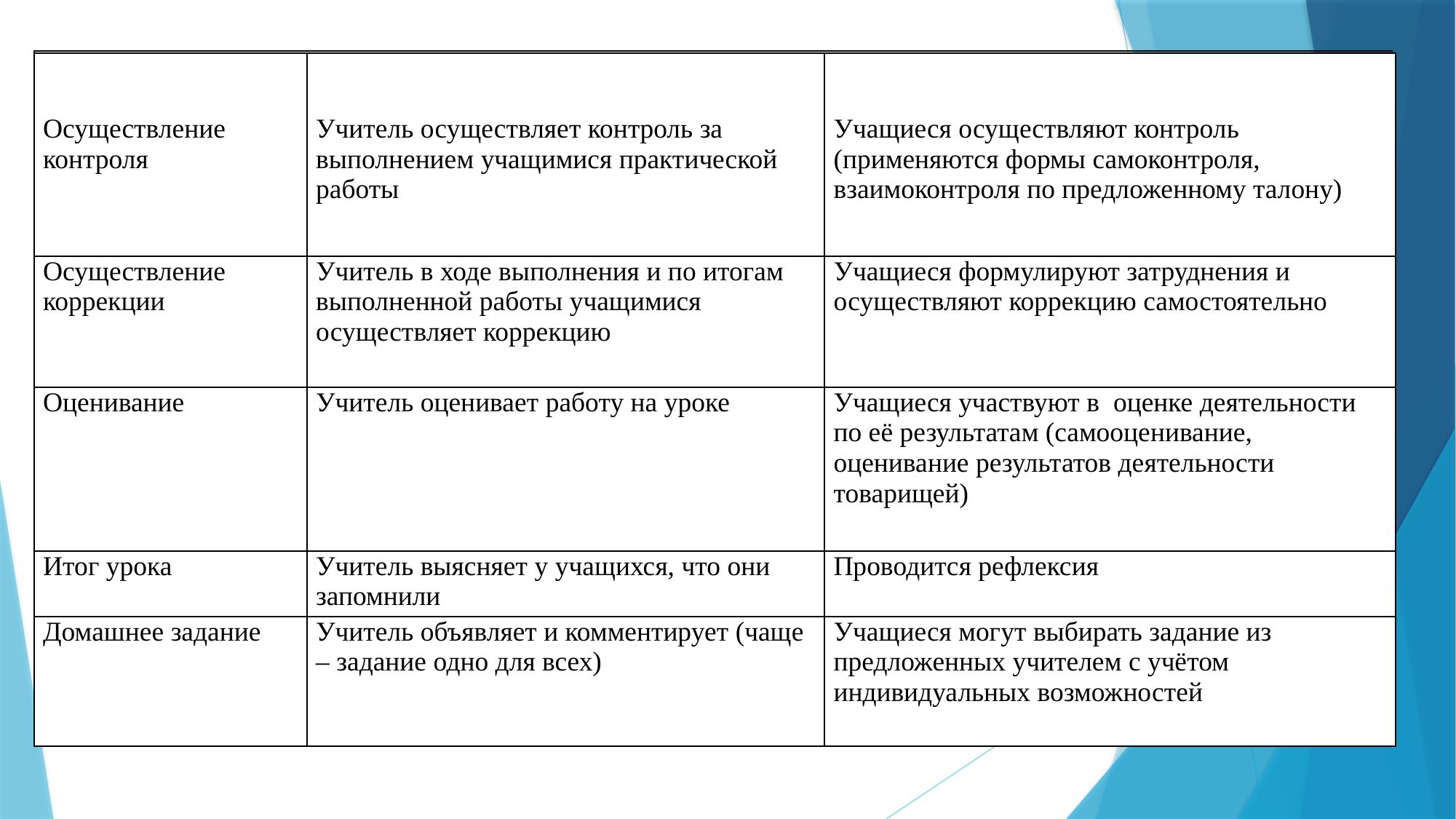

| Элементы сравнения Традиционный урок Урок в режиме деятельностного подхода |
| --- |
| Осуществление контроля | Учитель осуществляет контроль за выполнением учащимися практической работы | Учащиеся осуществляют контроль (применяются формы самоконтроля, взаимоконтроля по предложенному талону) |
| --- | --- | --- |
| Осуществление коррекции | Учитель в ходе выполнения и по итогам выполненной работы учащимися осуществляет коррекцию | Учащиеся формулируют затруднения и осуществляют коррекцию самостоятельно |
| Оценивание | Учитель оценивает работу на уроке | Учащиеся участвуют в оценке деятельности по её результатам (самооценивание, оценивание результатов деятельности товарищей) |
| Итог урока | Учитель выясняет у учащихся, что они запомнили | Проводится рефлексия |
| Домашнее задание | Учитель объявляет и комментирует (чаще – задание одно для всех) | Учащиеся могут выбирать задание из предложенных учителем с учётом индивидуальных возможностей |
| Осуществление контроля | Учитель осуществляет контроль за выполнением учащимися практической работы | Учащиеся осуществляют контроль (применяются формы самоконтроля, взаимоконтроля по предложенному талону) |
| --- | --- | --- |
| Осуществление коррекции | Учитель в ходе выполнения и по итогам выполненной работы учащимися осуществляет коррекцию | Учащиеся формулируют затруднения и осуществляют коррекцию самостоятельно |
| Оценивание | Учитель оценивает работу на уроке | Учащиеся участвуют в оценке деятельности по её результатам (самооценивание, оценивание результатов деятельности товарищей) |
| Итог урока | Учитель выясняет у учащихся, что они запомнили | Проводится рефлексия |
| Домашнее задание | Учитель объявляет и комментирует (чаще – задание одно для всех) | Учащиеся могут выбирать задание из предложенных учителем с учётом индивидуальных возможностей |